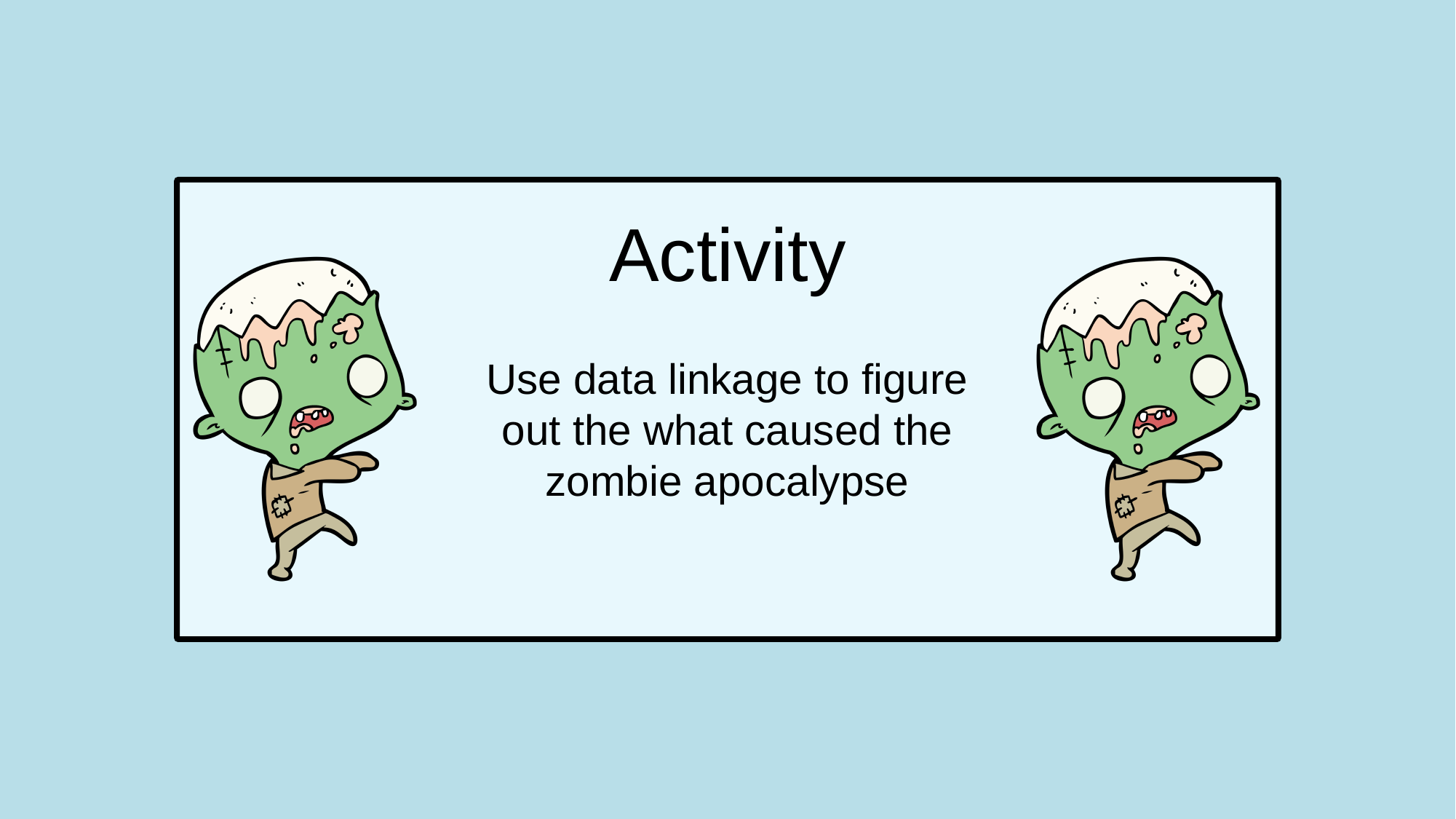

Activity

Use data linkage to figure out the what caused the zombie apocalypse